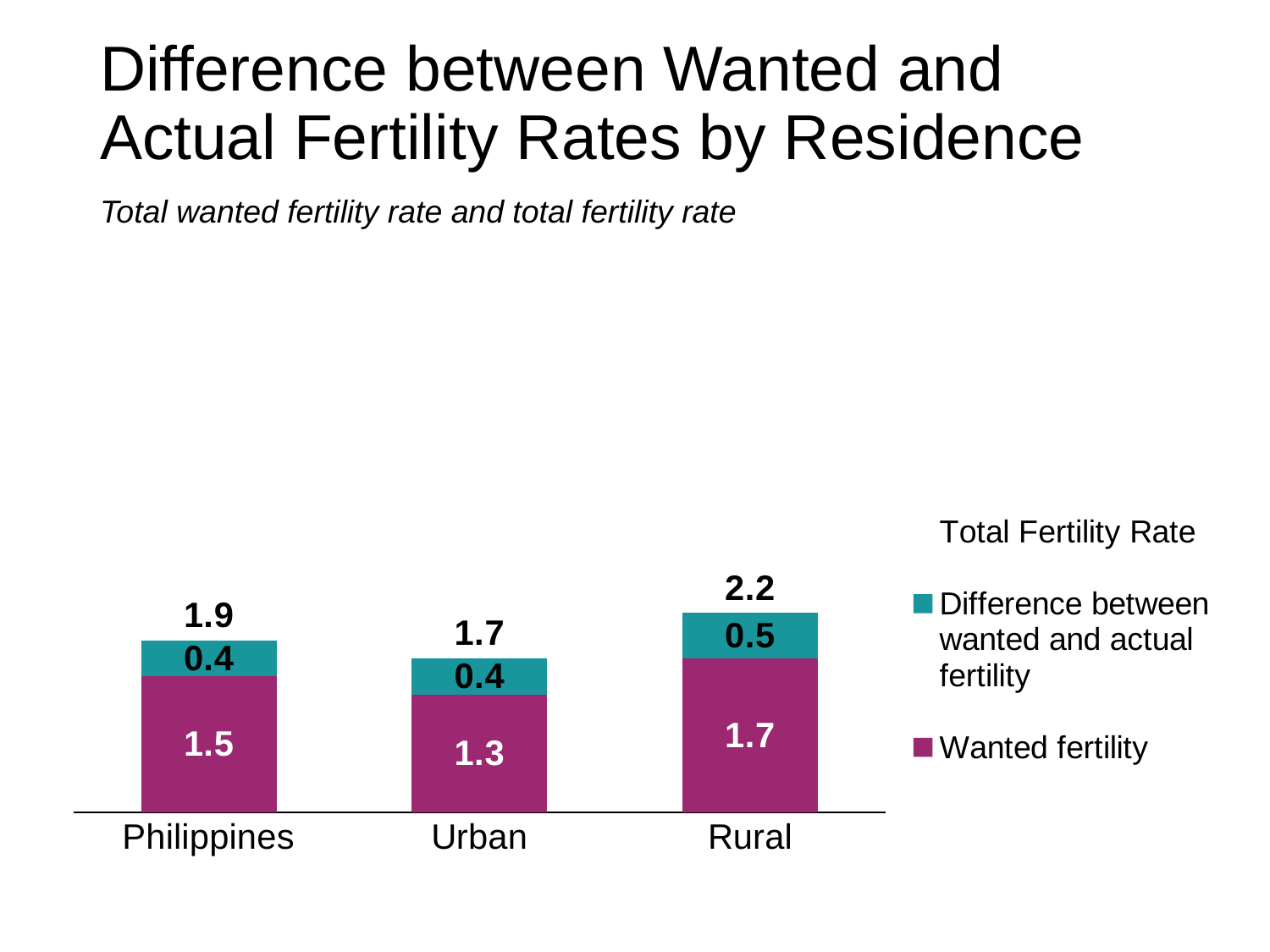

# Difference between Wanted and Actual Fertility Rates by Residence
Total wanted fertility rate and total fertility rate

### Chart

| Category | Wanted fertility | Difference between wanted and actual fertility | Total Fertility Rate |
|---|---|---|---|
| Philippines | 1.5 | 0.4 | 1.9 |
| Urban | 1.3 | 0.4 | 1.7 |
| Rural | 1.7 | 0.5000000000000002 | 2.2 |